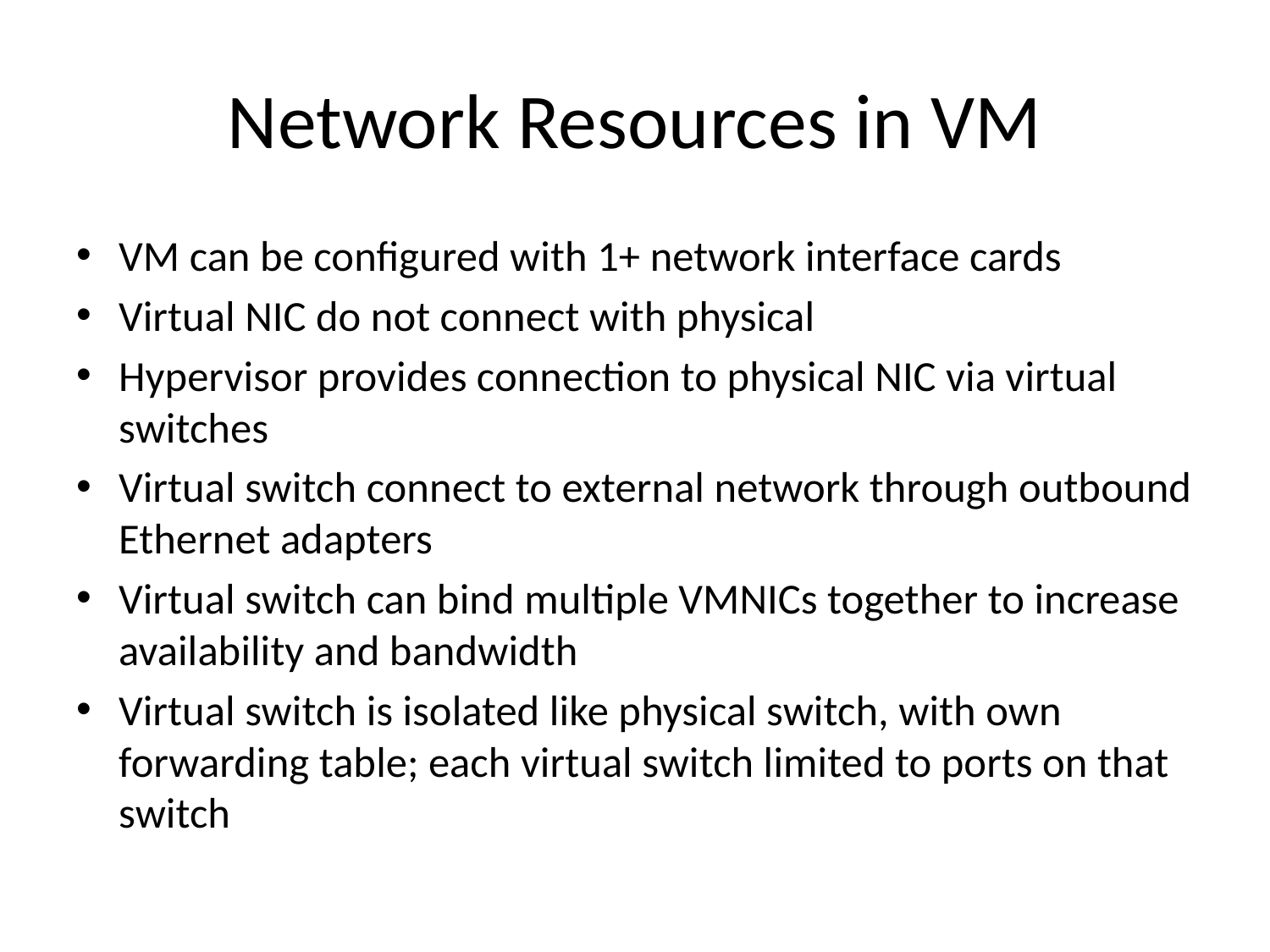

# Network Resources in VM
VM can be configured with 1+ network interface cards
Virtual NIC do not connect with physical
Hypervisor provides connection to physical NIC via virtual switches
Virtual switch connect to external network through outbound Ethernet adapters
Virtual switch can bind multiple VMNICs together to increase availability and bandwidth
Virtual switch is isolated like physical switch, with own forwarding table; each virtual switch limited to ports on that switch